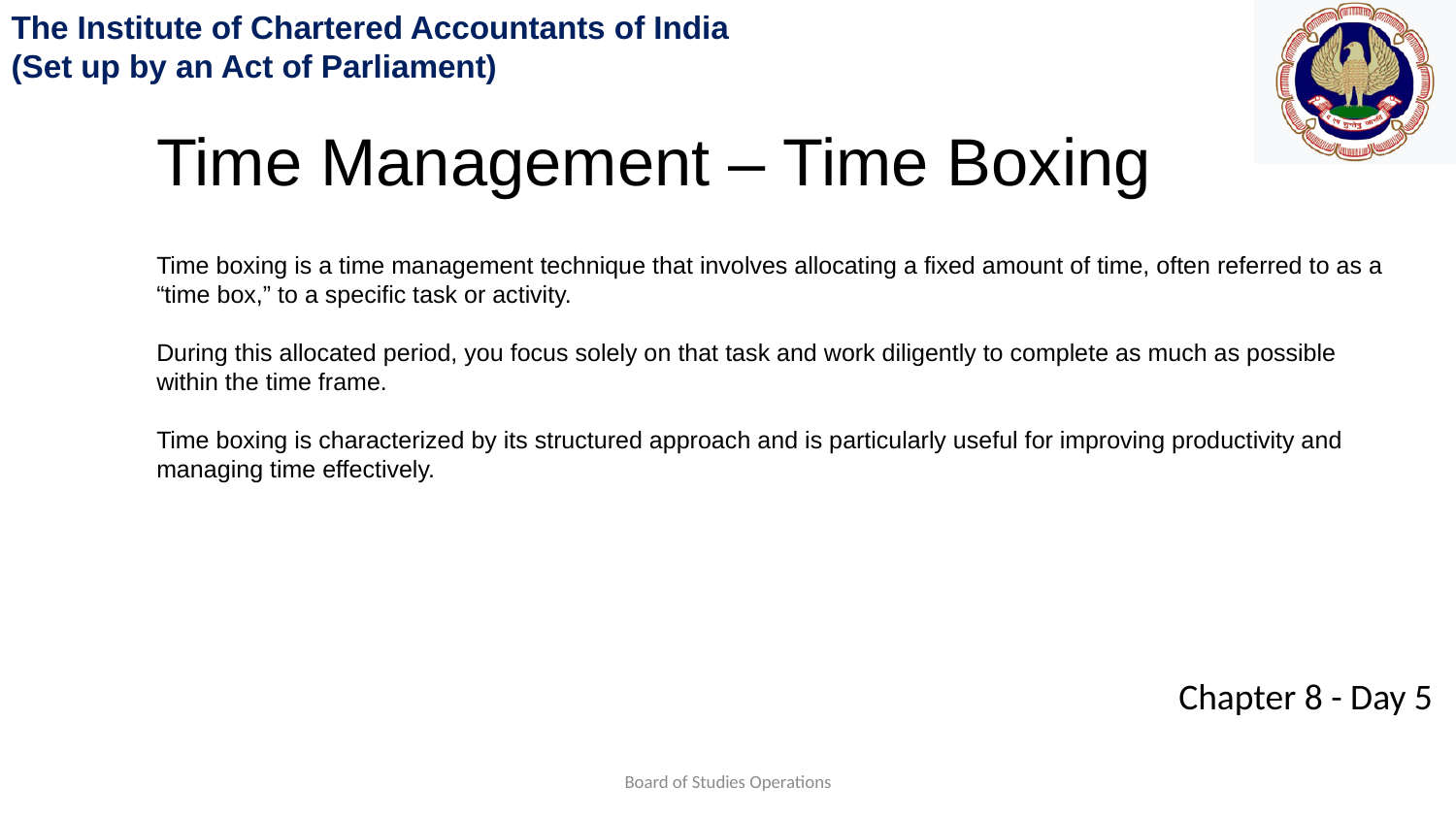

Time Management – Time Boxing
Time boxing is a time management technique that involves allocating a fixed amount of time, often referred to as a “time box,” to a specific task or activity.

During this allocated period, you focus solely on that task and work diligently to complete as much as possible within the time frame.

Time boxing is characterized by its structured approach and is particularly useful for improving productivity and managing time effectively.

Board of Studies Operations